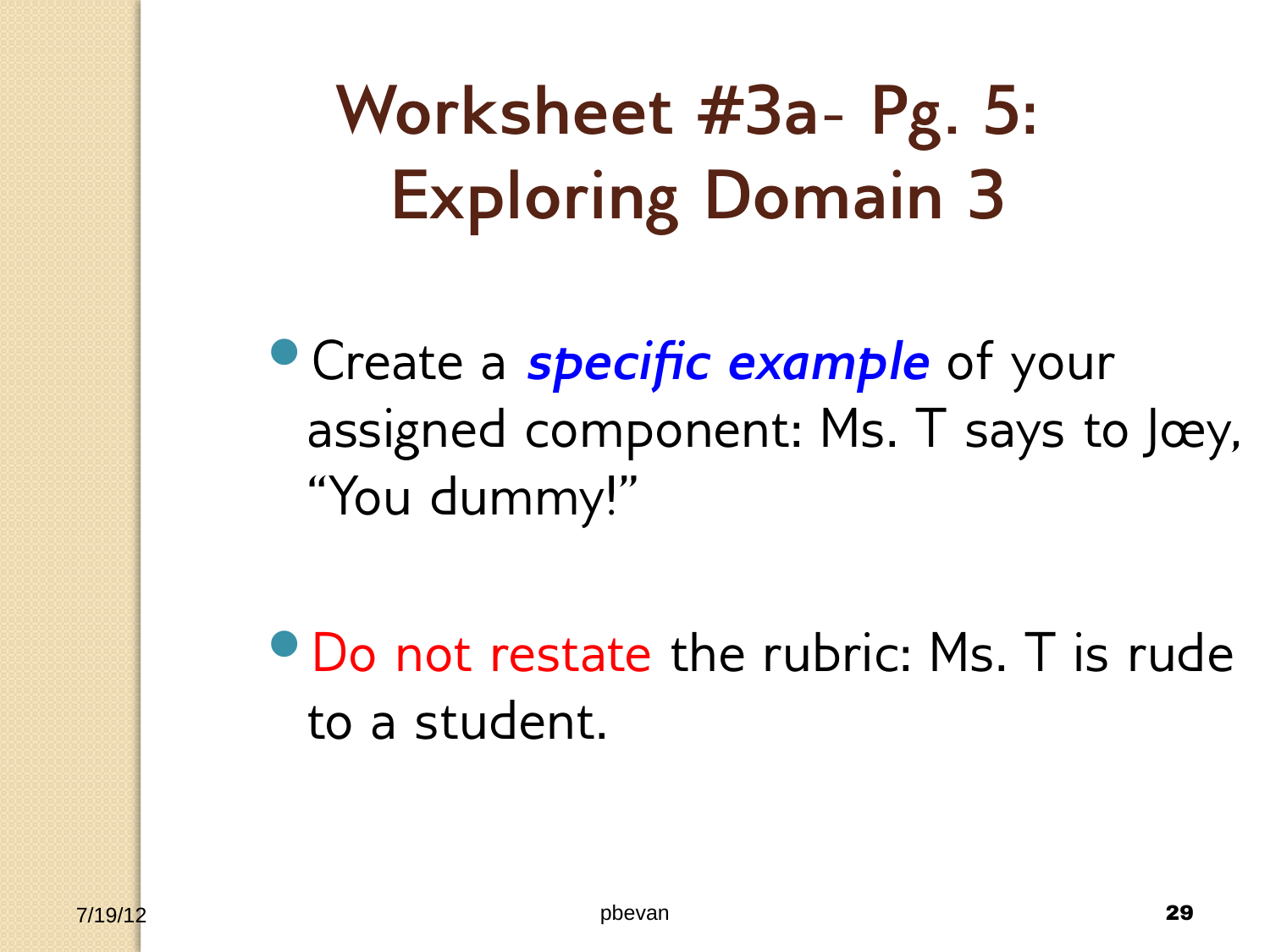

Worksheet #3a- Pg. 5:
Exploring Domain 3
Create a specific example of your assigned component: Ms. T says to Joey, “You dummy!”

Do not restate the rubric: Ms. T is rude to a student.
7/19/12
pbevan
29